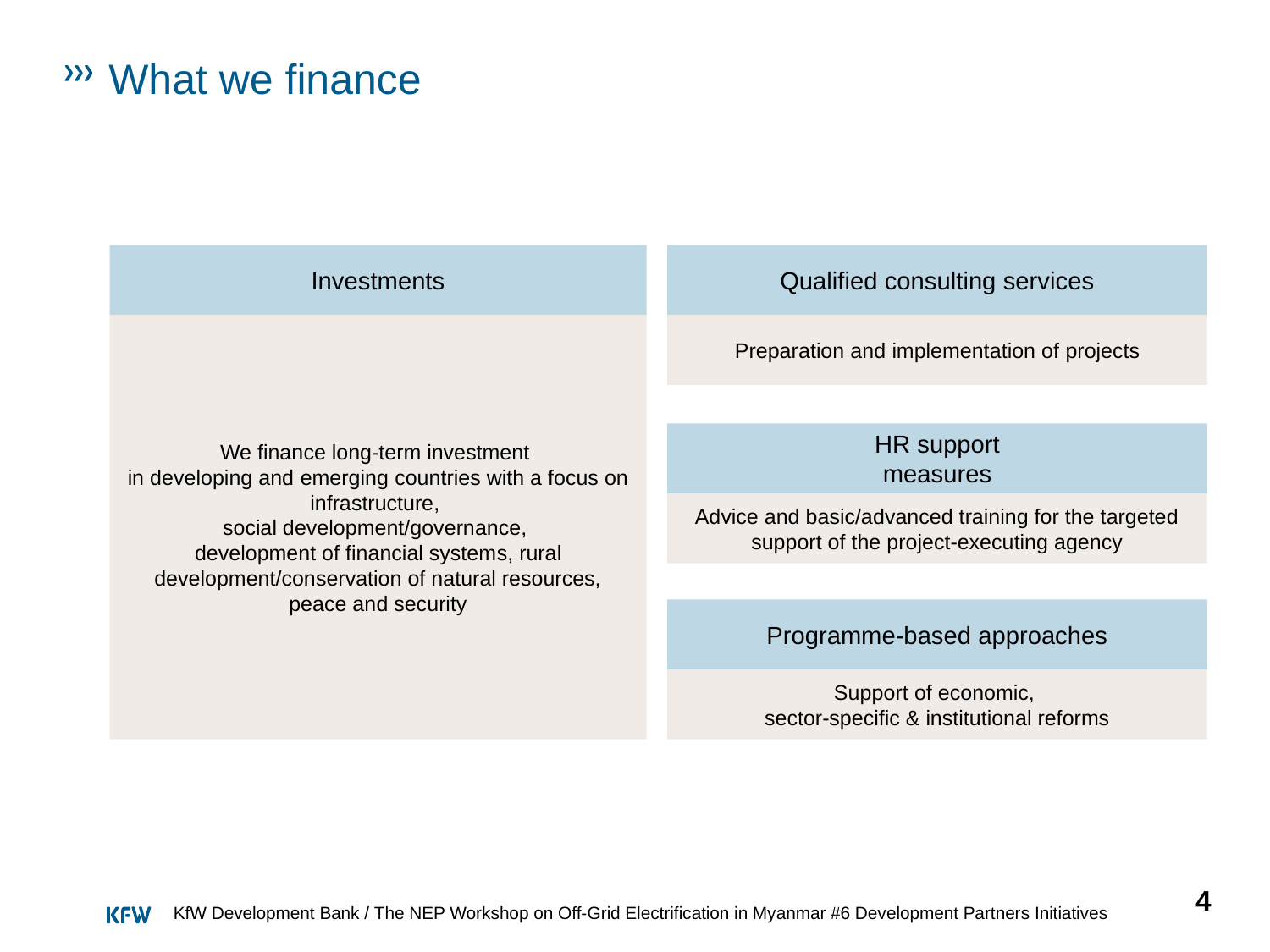

# What we finance
Investments
Qualified consulting services
Preparation and implementation of projects
We finance long-term investment
in developing and emerging countries with a focus on infrastructure,
social development/governance,
development of financial systems, rural development/conservation of natural resources, peace and security
HR support
measures
Advice and basic/advanced training for the targeted support of the project-executing agency
Programme-based approaches
Support of economic,
sector-specific & institutional reforms
4
KfW Development Bank / The NEP Workshop on Off-Grid Electrification in Myanmar #6 Development Partners Initiatives